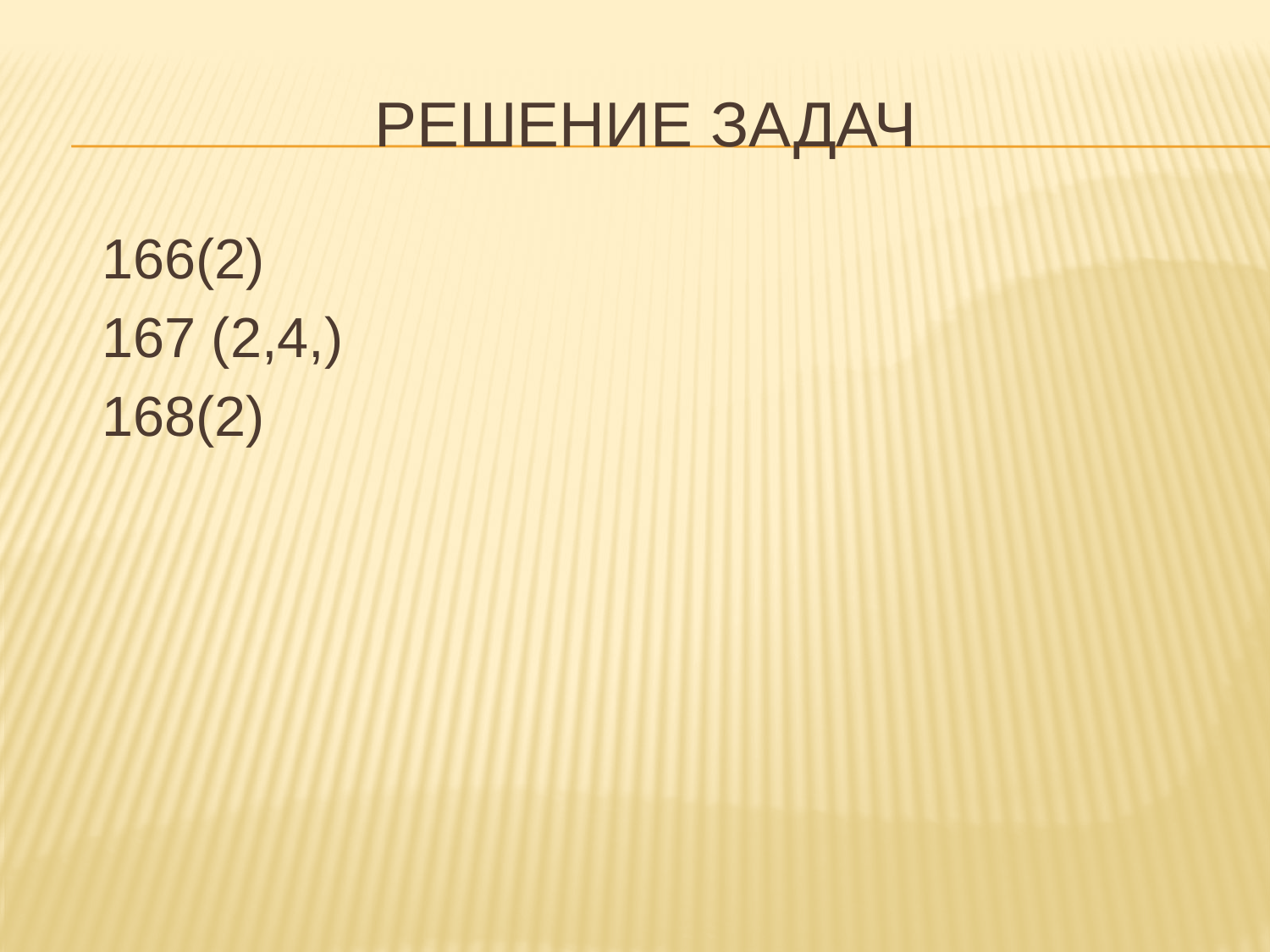

# Решение задач
   166(2)
   167 (2,4,)
   168(2)